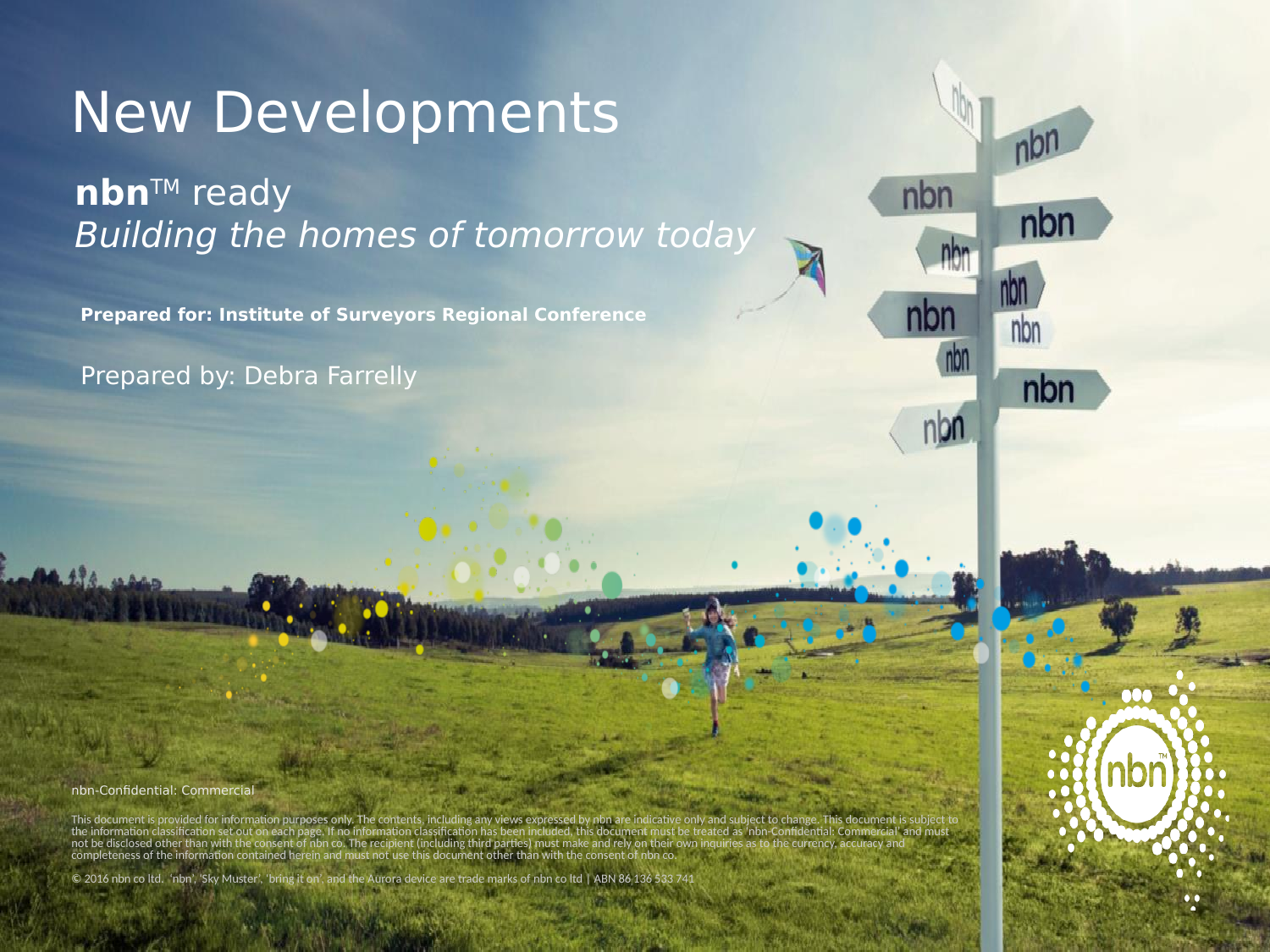

New Developments
nbnTM ready
Building the homes of tomorrow today
Prepared for: Institute of Surveyors Regional Conference
Prepared by: Debra Farrelly
nbn-Confidential: Commercial